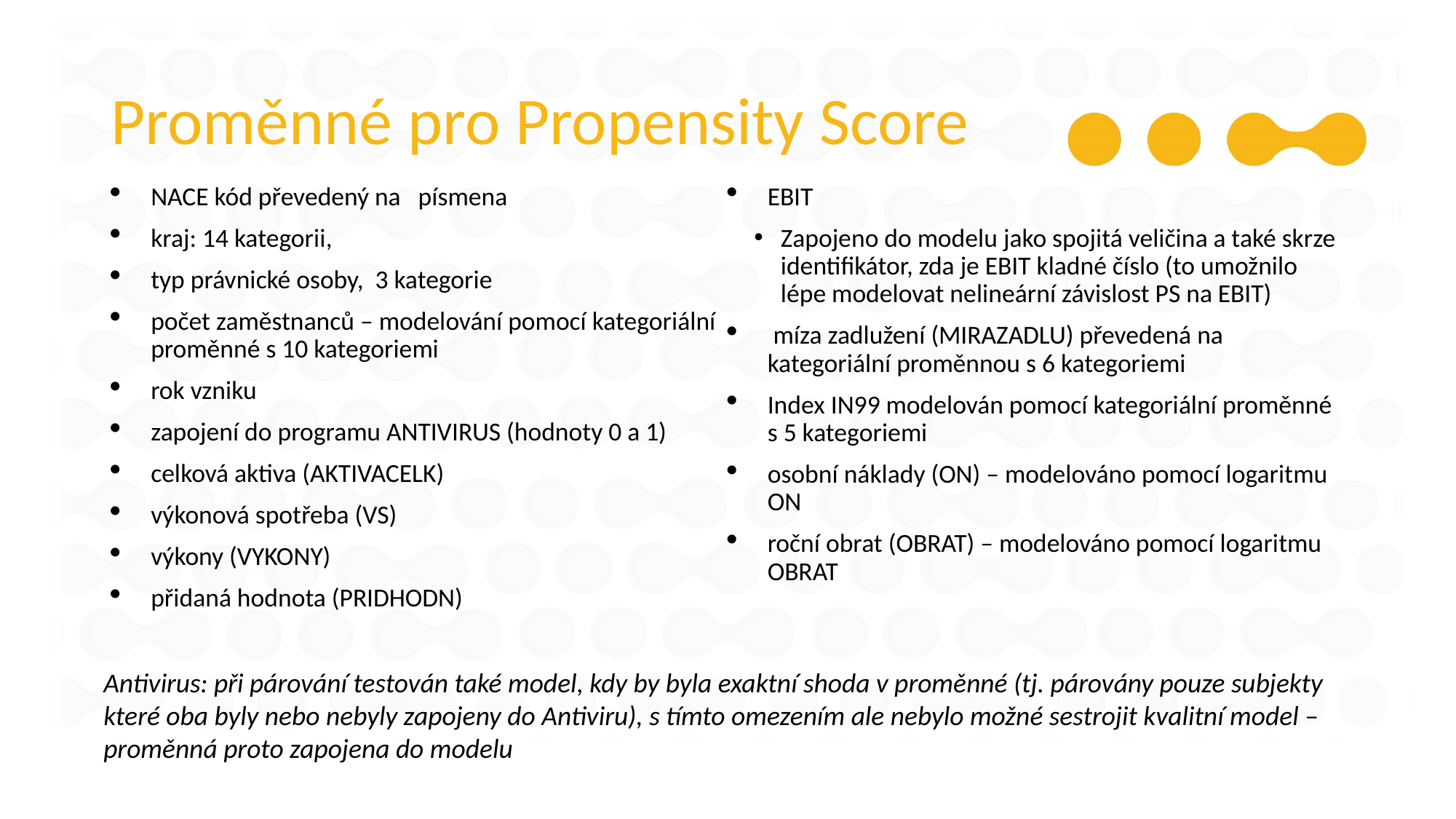

# Proměnné pro Propensity Score
NACE kód převedený na   písmena
kraj: 14 kategorii,
typ právnické osoby,  3 kategorie
počet zaměstnanců – modelování pomocí kategoriální proměnné s 10 kategoriemi
rok vzniku
zapojení do programu ANTIVIRUS (hodnoty 0 a 1)
celková aktiva (AKTIVACELK)
výkonová spotřeba (VS)
výkony (VYKONY)
přidaná hodnota (PRIDHODN)

EBIT
Zapojeno do modelu jako spojitá veličina a také skrze identifikátor, zda je EBIT kladné číslo (to umožnilo lépe modelovat nelineární závislost PS na EBIT)
 míza zadlužení (MIRAZADLU) převedená na kategoriální proměnnou s 6 kategoriemi
Index IN99 modelován pomocí kategoriální proměnné s 5 kategoriemi
osobní náklady (ON) – modelováno pomocí logaritmu ON
roční obrat (OBRAT) – modelováno pomocí logaritmu OBRAT

Antivirus: při párování testován také model, kdy by byla exaktní shoda v proměnné (tj. párovány pouze subjekty které oba byly nebo nebyly zapojeny do Antiviru), s tímto omezením ale nebylo možné sestrojit kvalitní model – proměnná proto zapojena do modelu